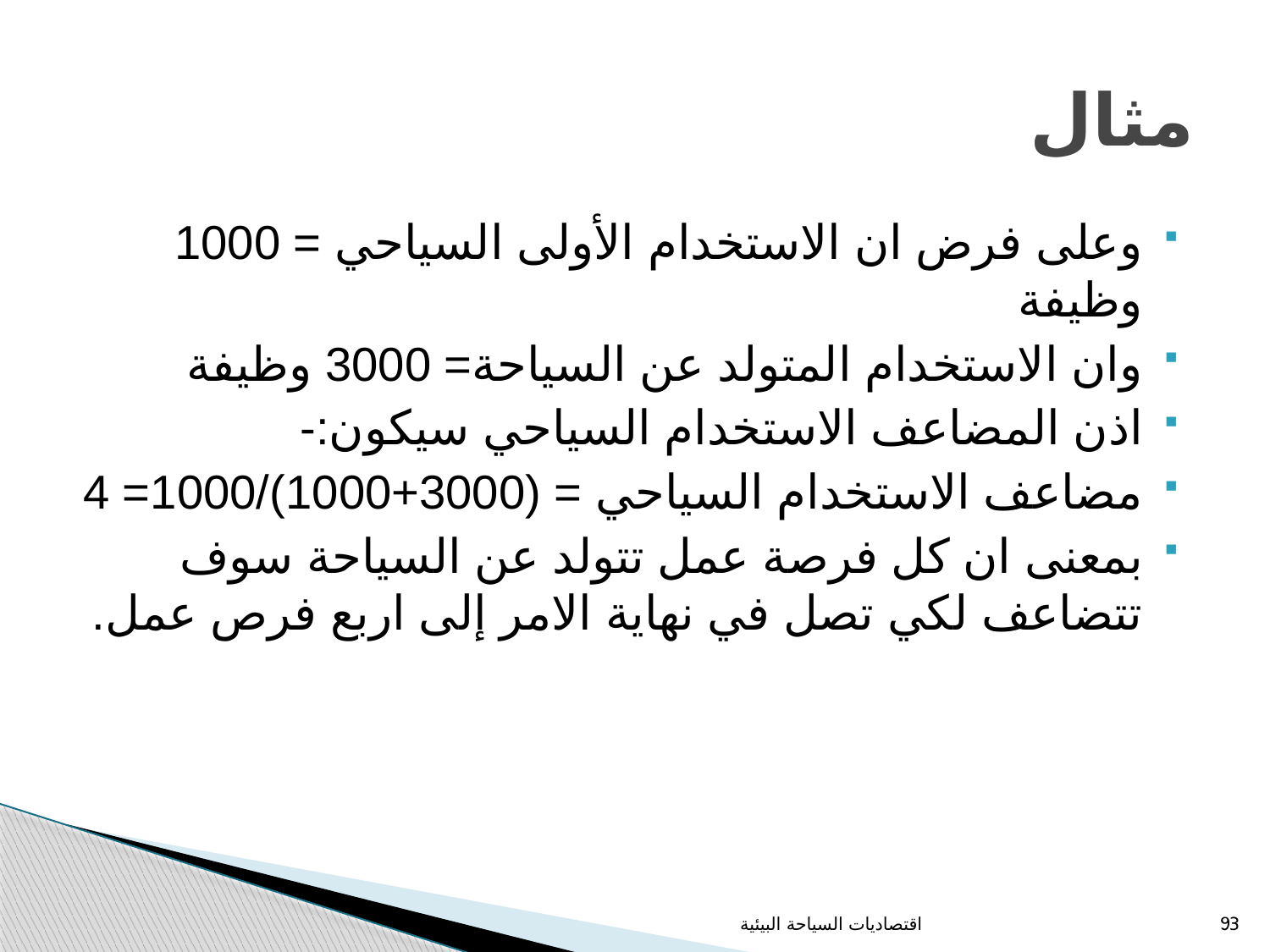

# مثال
وعلى فرض ان الاستخدام الأولى السياحي = 1000  وظيفة
وان الاستخدام المتولد عن السياحة= 3000 وظيفة
اذن المضاعف الاستخدام السياحي سيكون:-
مضاعف الاستخدام السياحي = (3000+1000)/1000= 4
بمعنى ان كل فرصة عمل تتولد عن السياحة سوف تتضاعف لكي تصل في نهاية الامر إلى اربع فرص عمل.
اقتصاديات السياحة البيئية
93